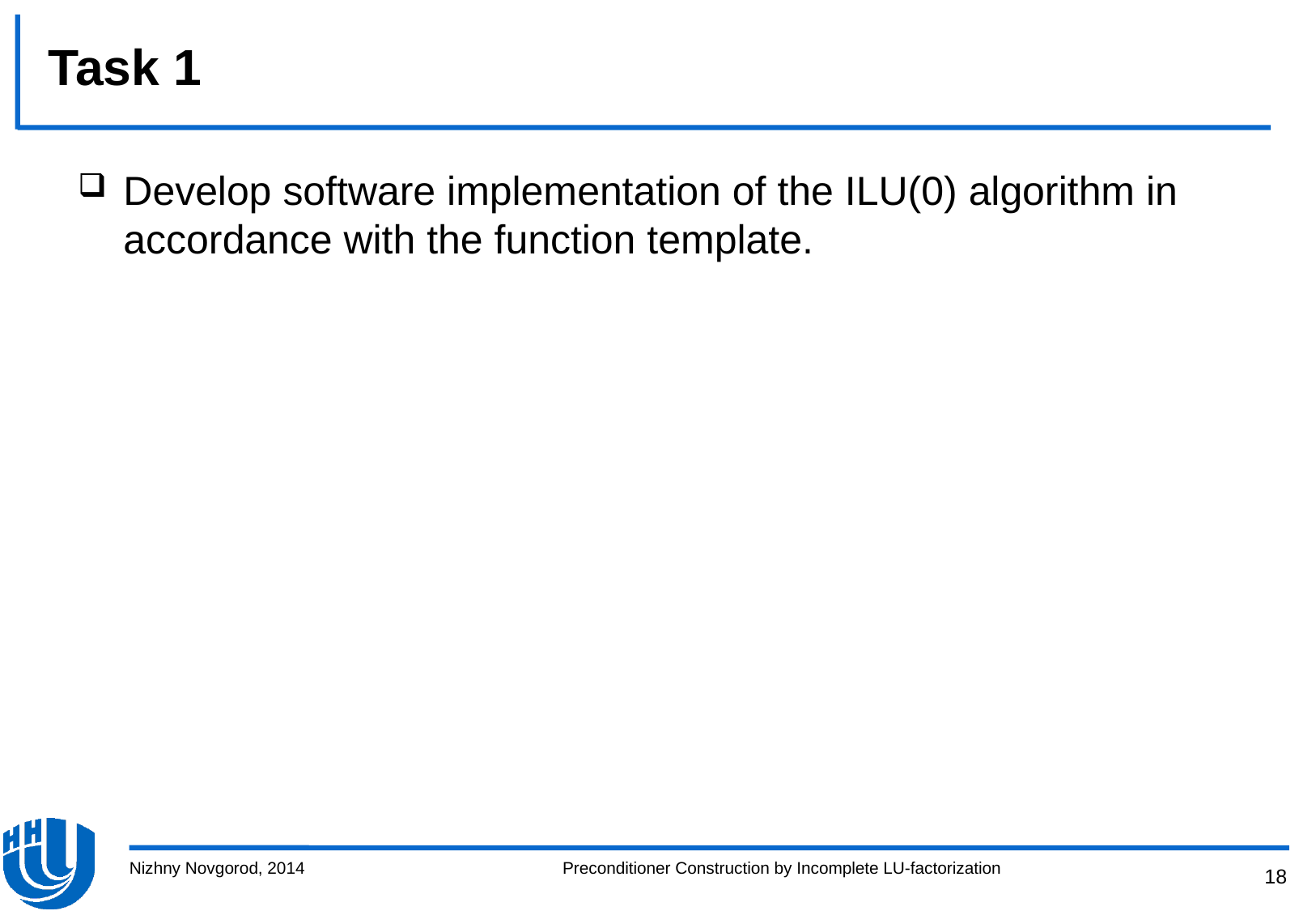

# Task 1
Develop software implementation of the ILU(0) algorithm in accordance with the function template.
Nizhny Novgorod, 2014
Preconditioner Construction by Incomplete LU-factorization